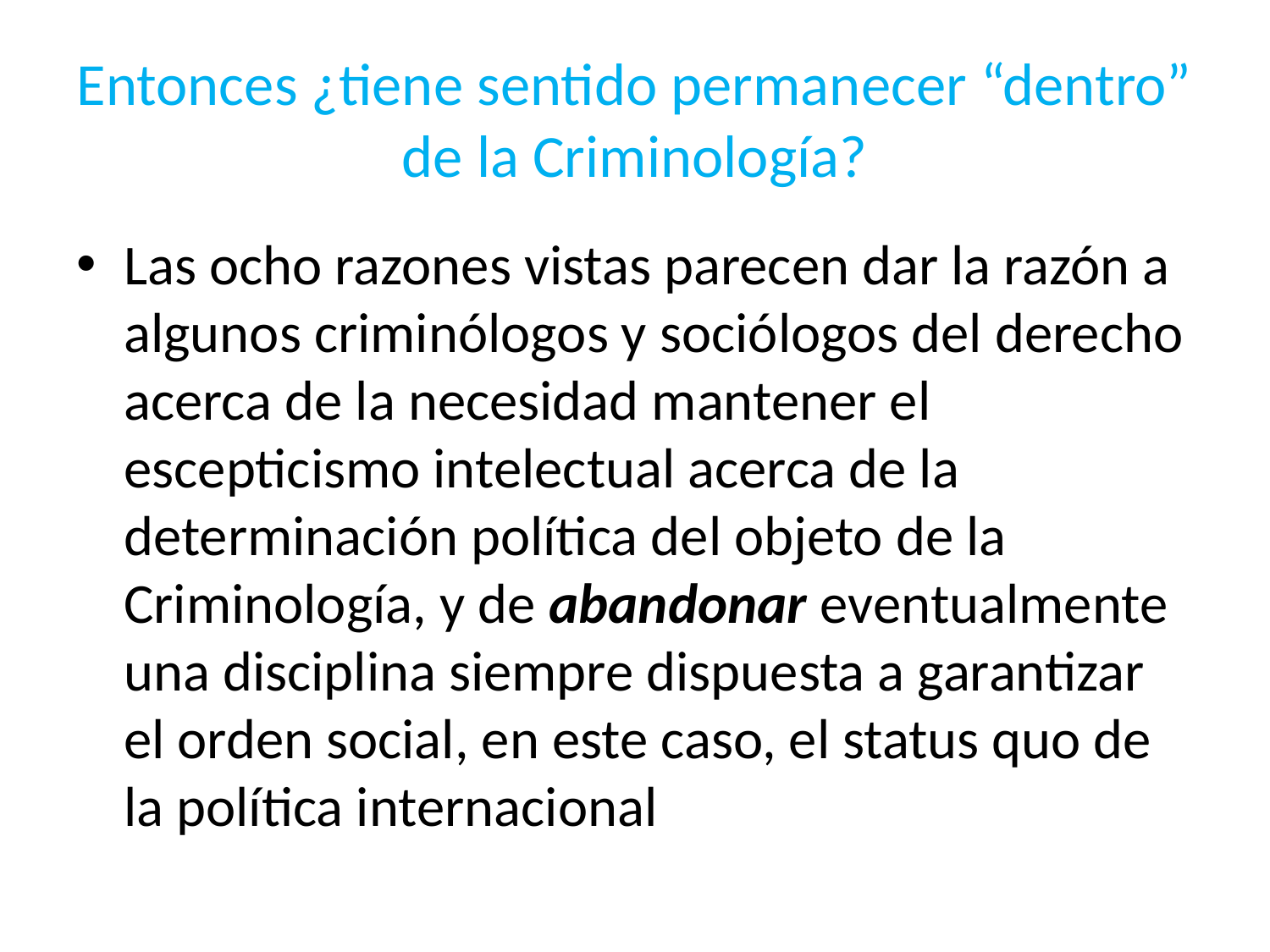

# Entonces ¿tiene sentido permanecer “dentro” de la Criminología?
Las ocho razones vistas parecen dar la razón a algunos criminólogos y sociólogos del derecho acerca de la necesidad mantener el escepticismo intelectual acerca de la determinación política del objeto de la Criminología, y de abandonar eventualmente una disciplina siempre dispuesta a garantizar el orden social, en este caso, el status quo de la política internacional